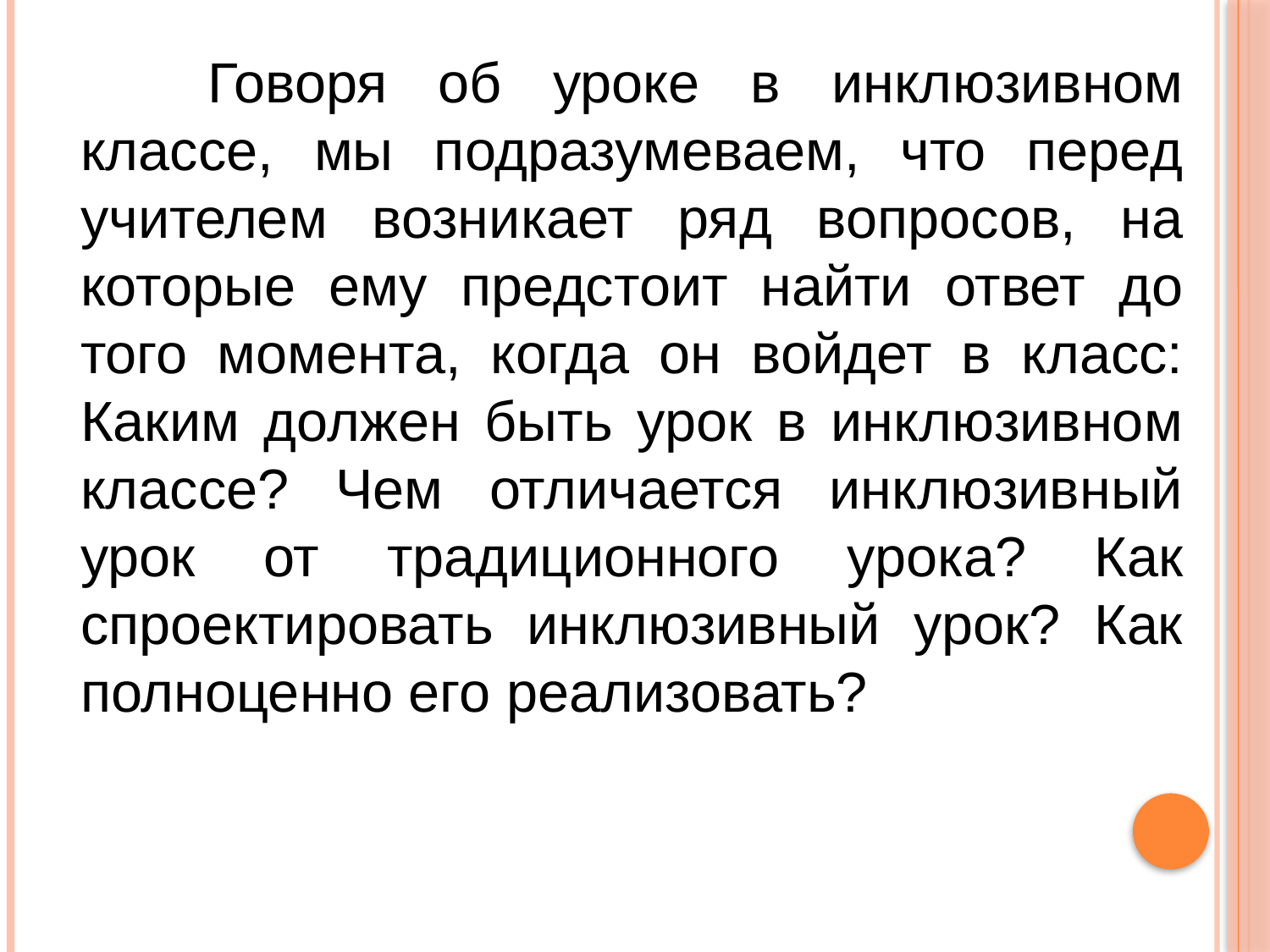

Говоря об уроке в инклюзивном классе, мы подразумеваем, что перед учителем возникает ряд вопросов, на которые ему предстоит найти ответ до того момента, когда он войдет в класс: Каким должен быть урок в инклюзивном классе? Чем отличается инклюзивный урок от традиционного урока? Как спроектировать инклюзивный урок? Как полноценно его реализовать?